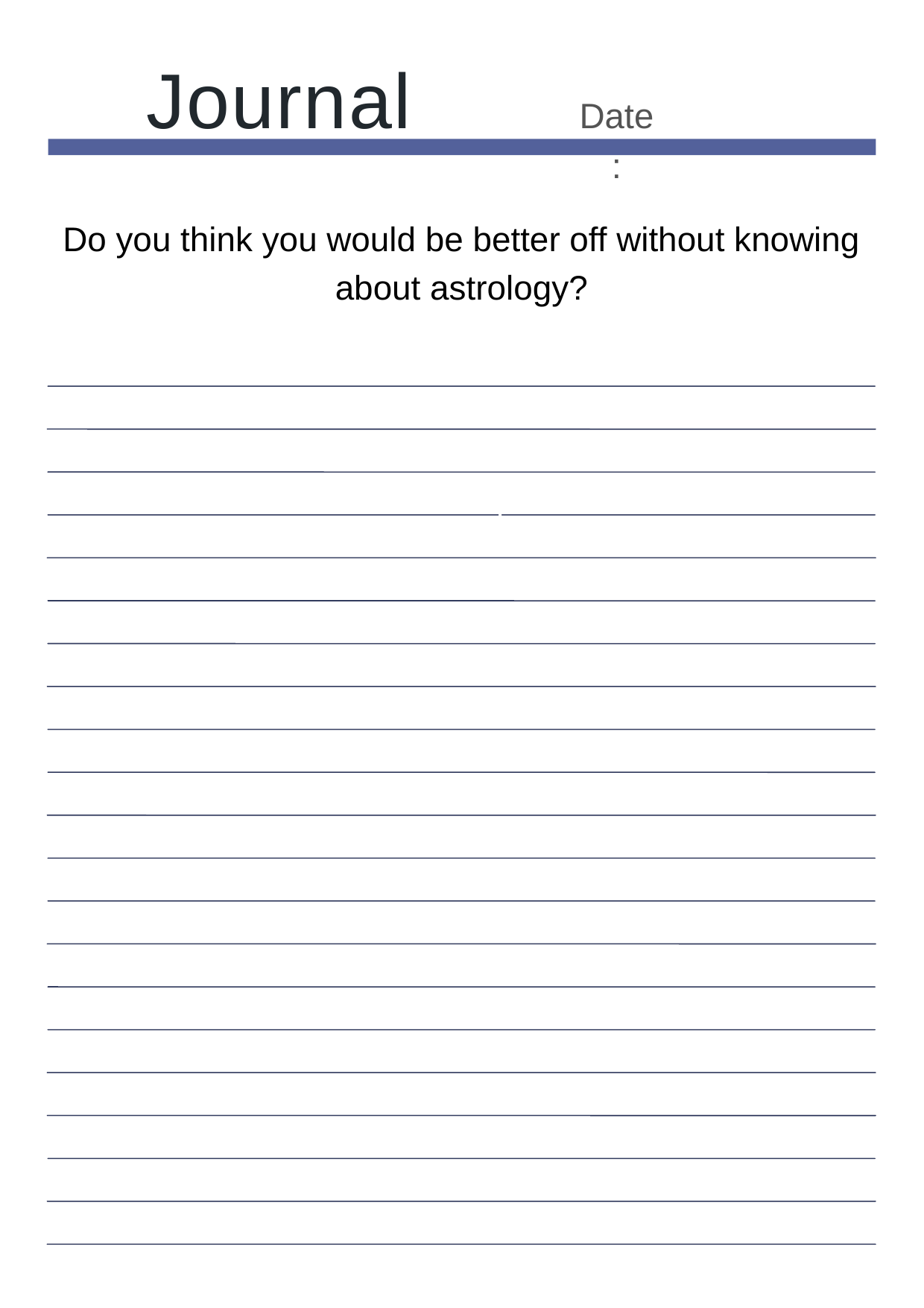

Journal
Date:

Do you think you would be better off without knowing about astrology?

Journal Prompt Here